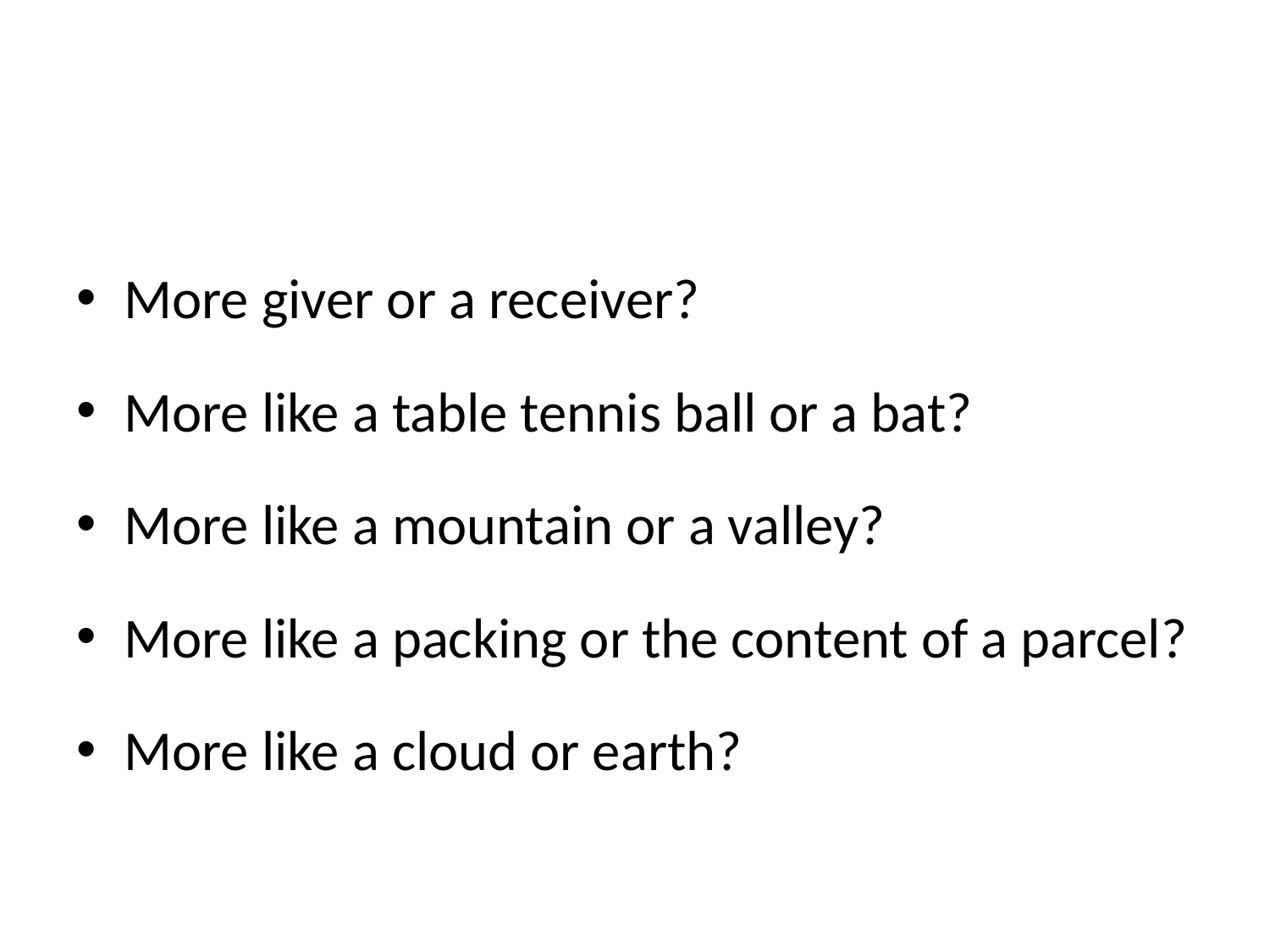

#
More giver or a receiver?
More like a table tennis ball or a bat?
More like a mountain or a valley?
More like a packing or the content of a parcel?
More like a cloud or earth?